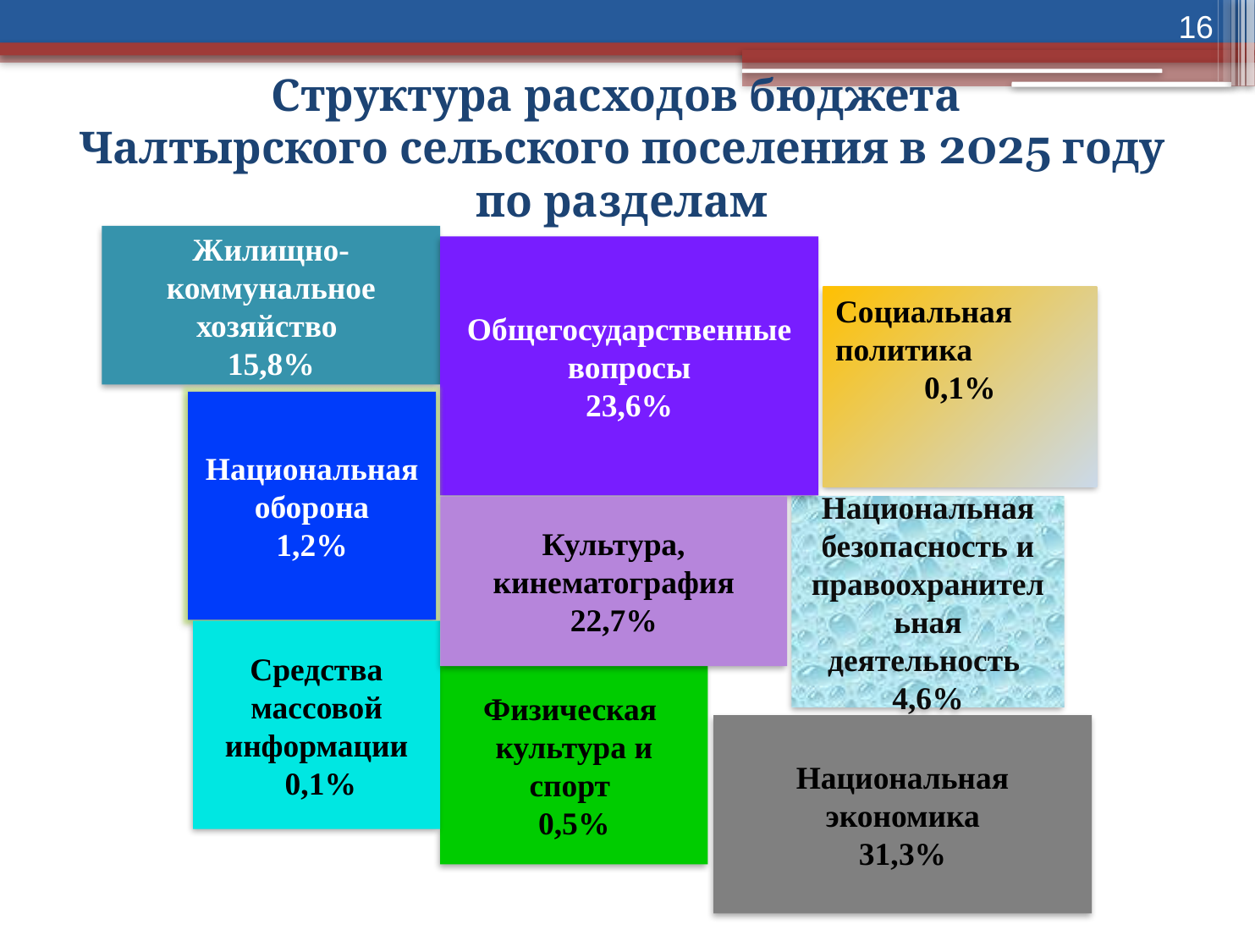

16
# Структура расходов бюджета Чалтырского сельского поселения в 2025 году по разделам
Жилищно-
коммунальное
хозяйство
15,8%
Общегосударственные вопросы
23,6%
Социальная политика
0,1%

Национальная оборона
1,2%
Культура,
кинематография
22,7%
Национальная
безопасность и
правоохранительная
деятельность
4,6%
Средства массовой
информации
 0,1%
Физическая
культура и спорт
0,5%
Национальная экономика
31,3%